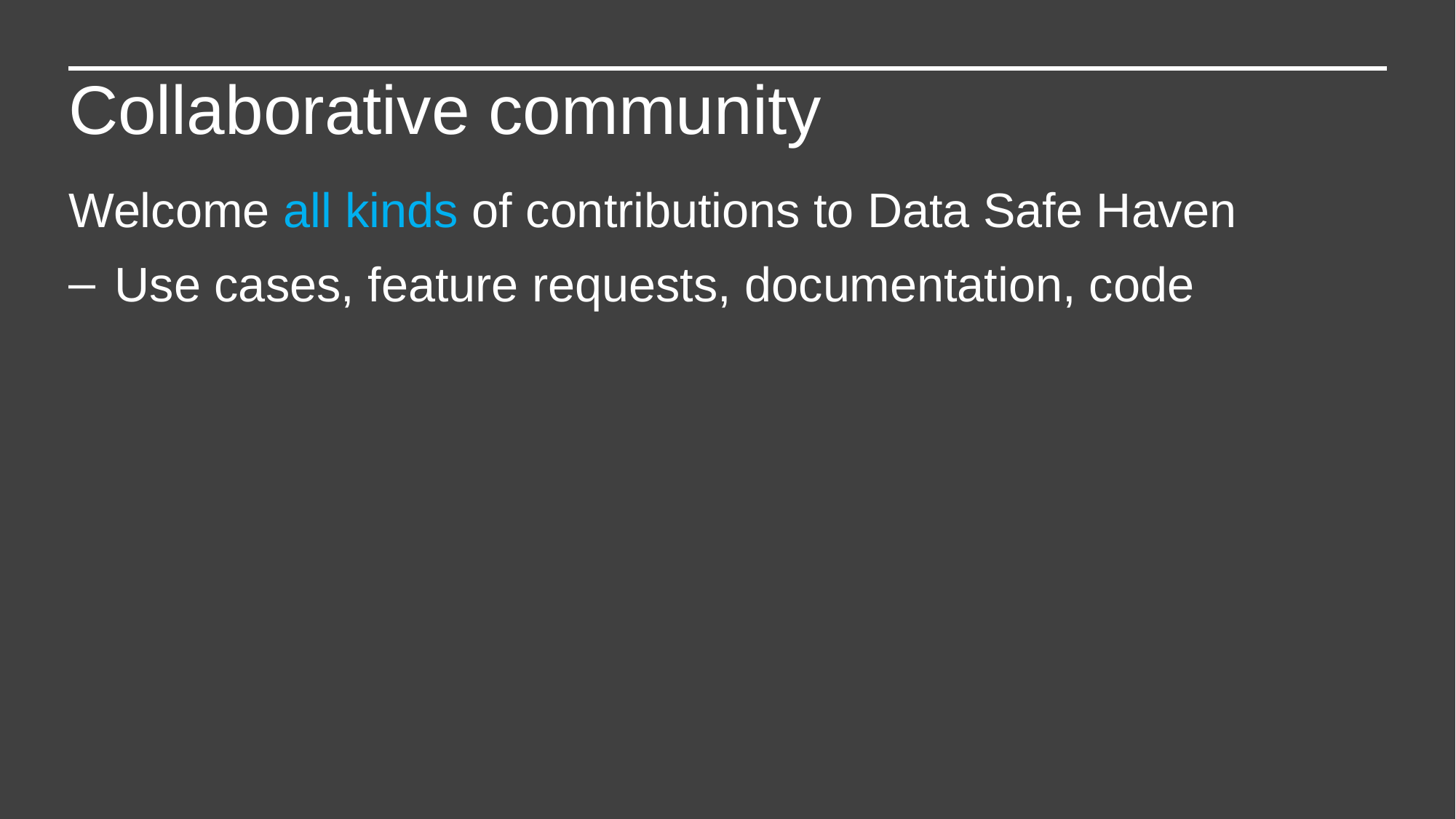

Collaborative community
Welcome all kinds of contributions to Data Safe Haven
Use cases, feature requests, documentation, code